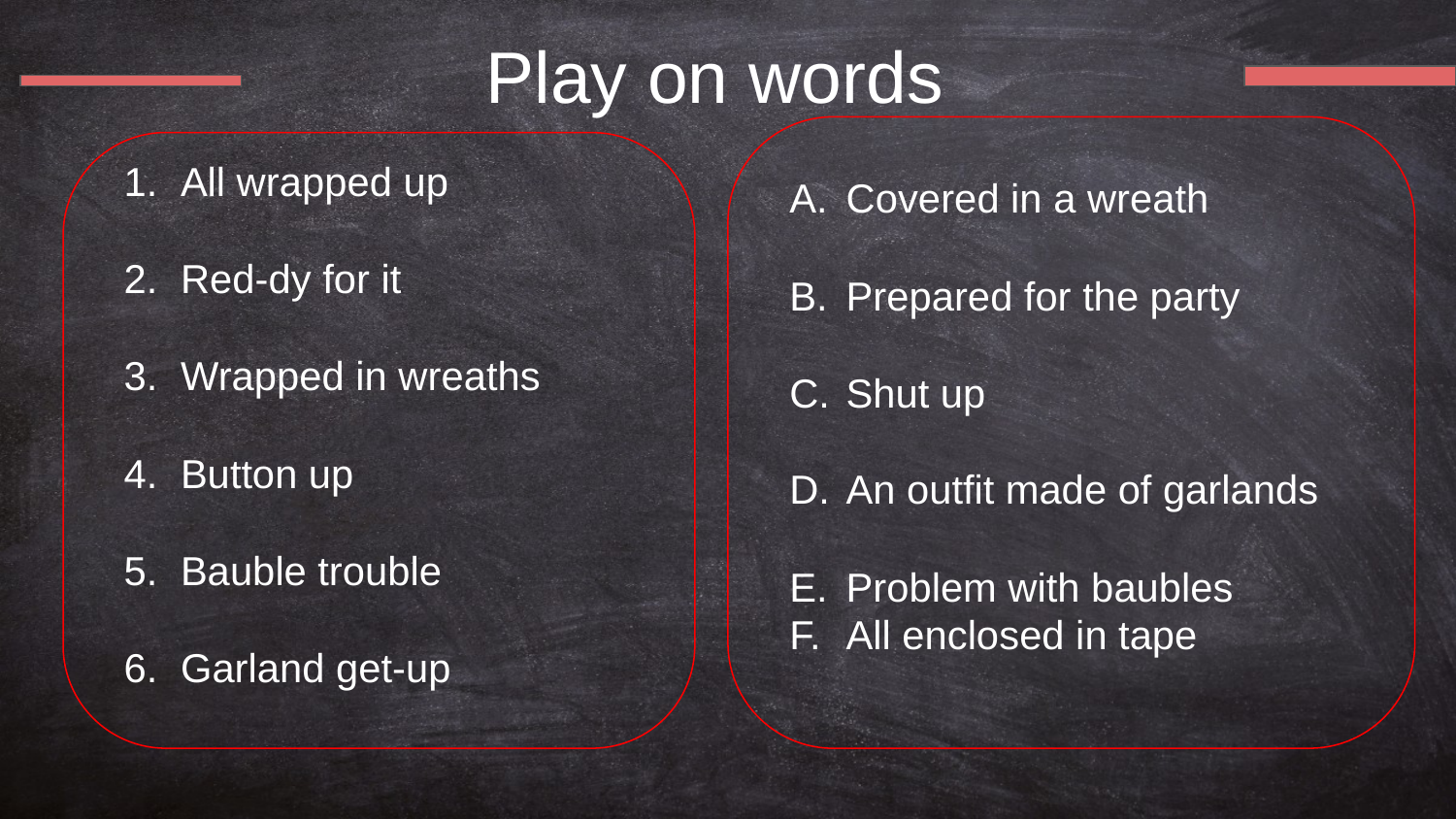

Play on words

Covered in a wreath

Prepared for the party

Shut up

An outfit made of garlands

Problem with baubles
All enclosed in tape

All wrapped up

Red-dy for it

Wrapped in wreaths

Button up

Bauble trouble

Garland get-up